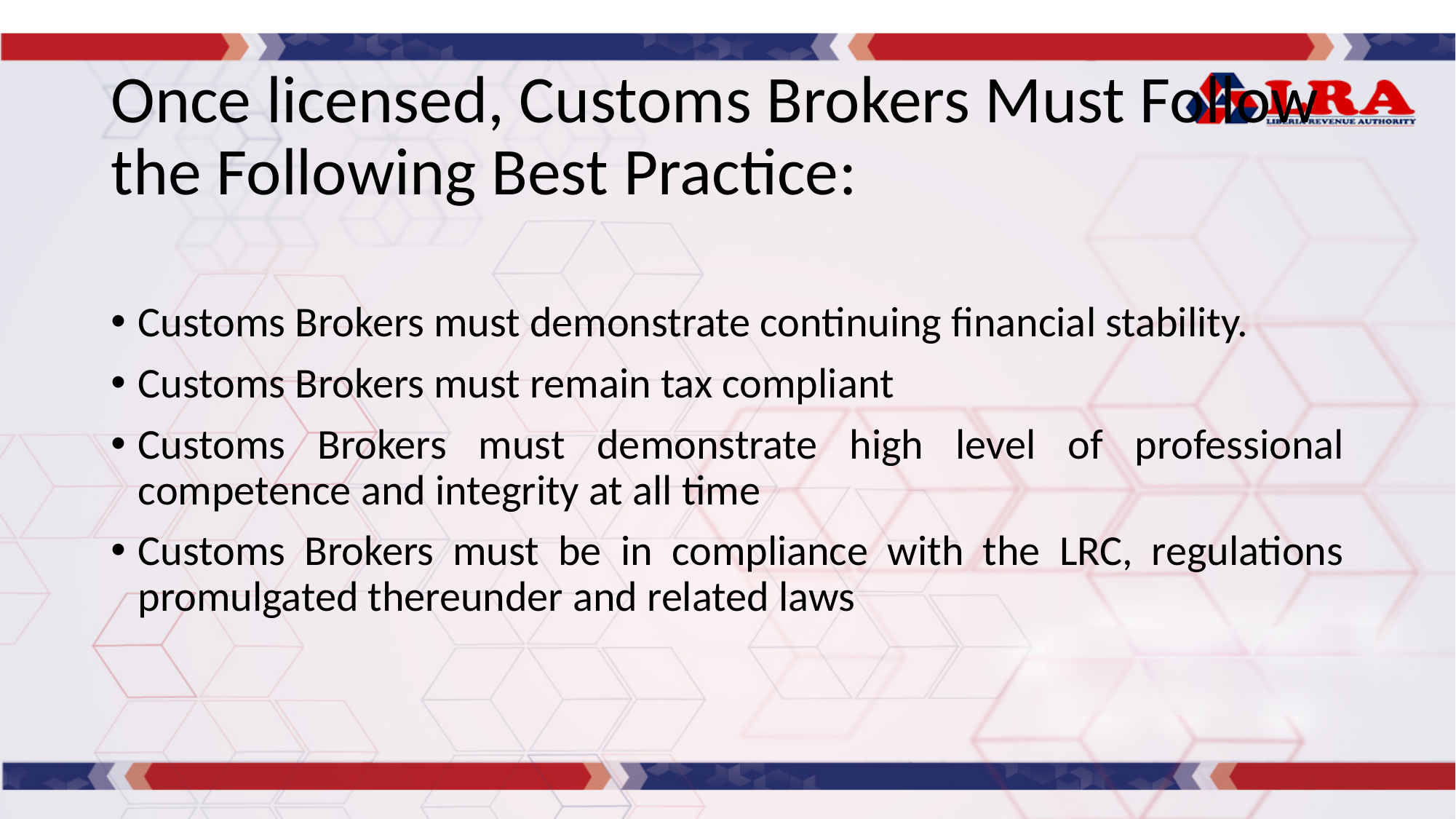

# Once licensed, Customs Brokers Must Follow the Following Best Practice:

Customs Brokers must demonstrate continuing financial stability.
Customs Brokers must remain tax compliant
Customs Brokers must demonstrate high level of professional competence and integrity at all time
Customs Brokers must be in compliance with the LRC, regulations promulgated thereunder and related laws